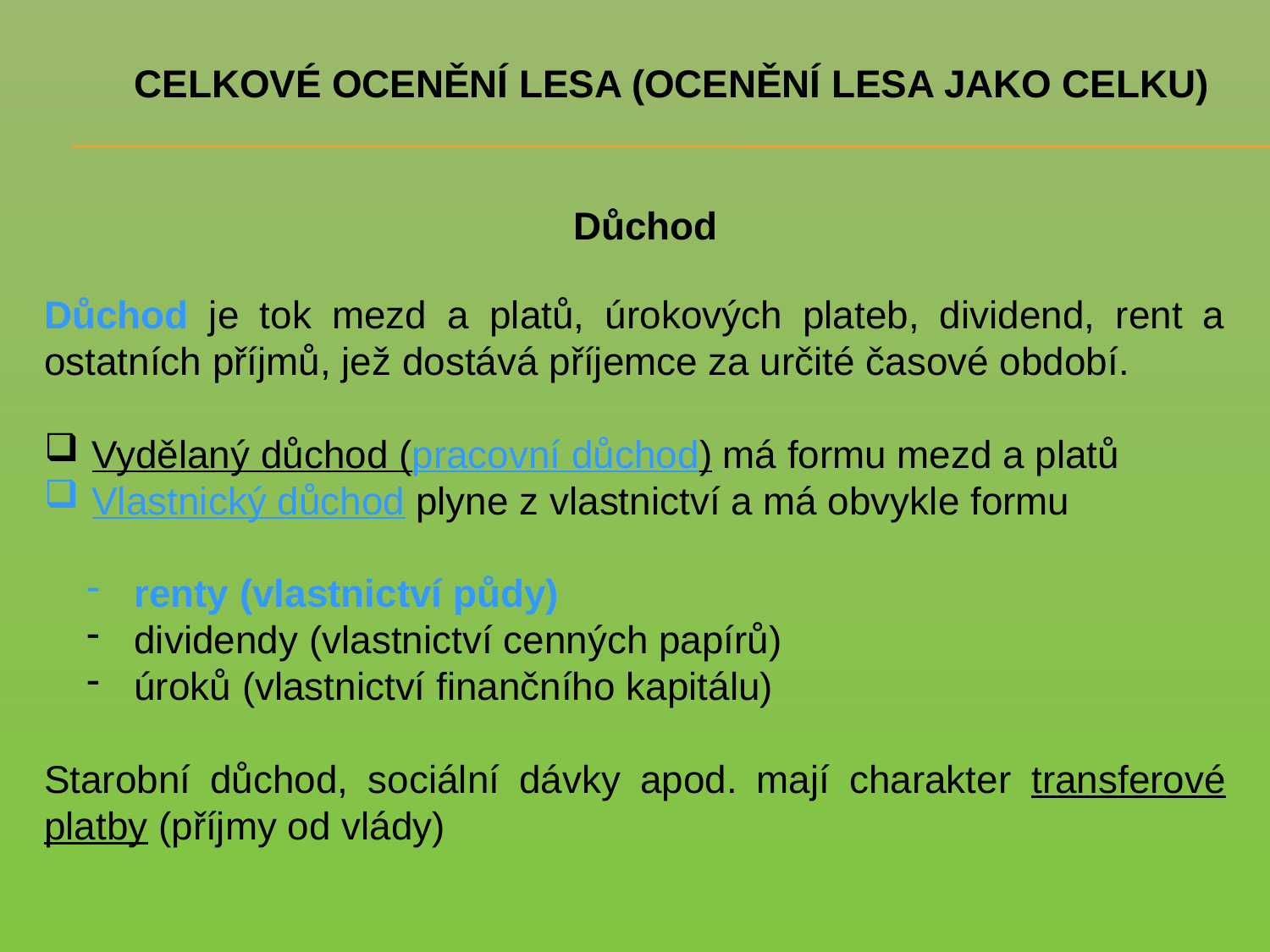

# CELKOVÉ OCENĚNÍ LESA (OCENĚNÍ LESA JAKO CELKU)

Důchod
Důchod je tok mezd a platů, úrokových plateb, dividend, rent a ostatních příjmů, jež dostává příjemce za určité časové období.

Vydělaný důchod (pracovní důchod) má formu mezd a platů
Vlastnický důchod plyne z vlastnictví a má obvykle formu

renty (vlastnictví půdy)
dividendy (vlastnictví cenných papírů)
úroků (vlastnictví finančního kapitálu)

Starobní důchod, sociální dávky apod. mají charakter transferové platby (příjmy od vlády)